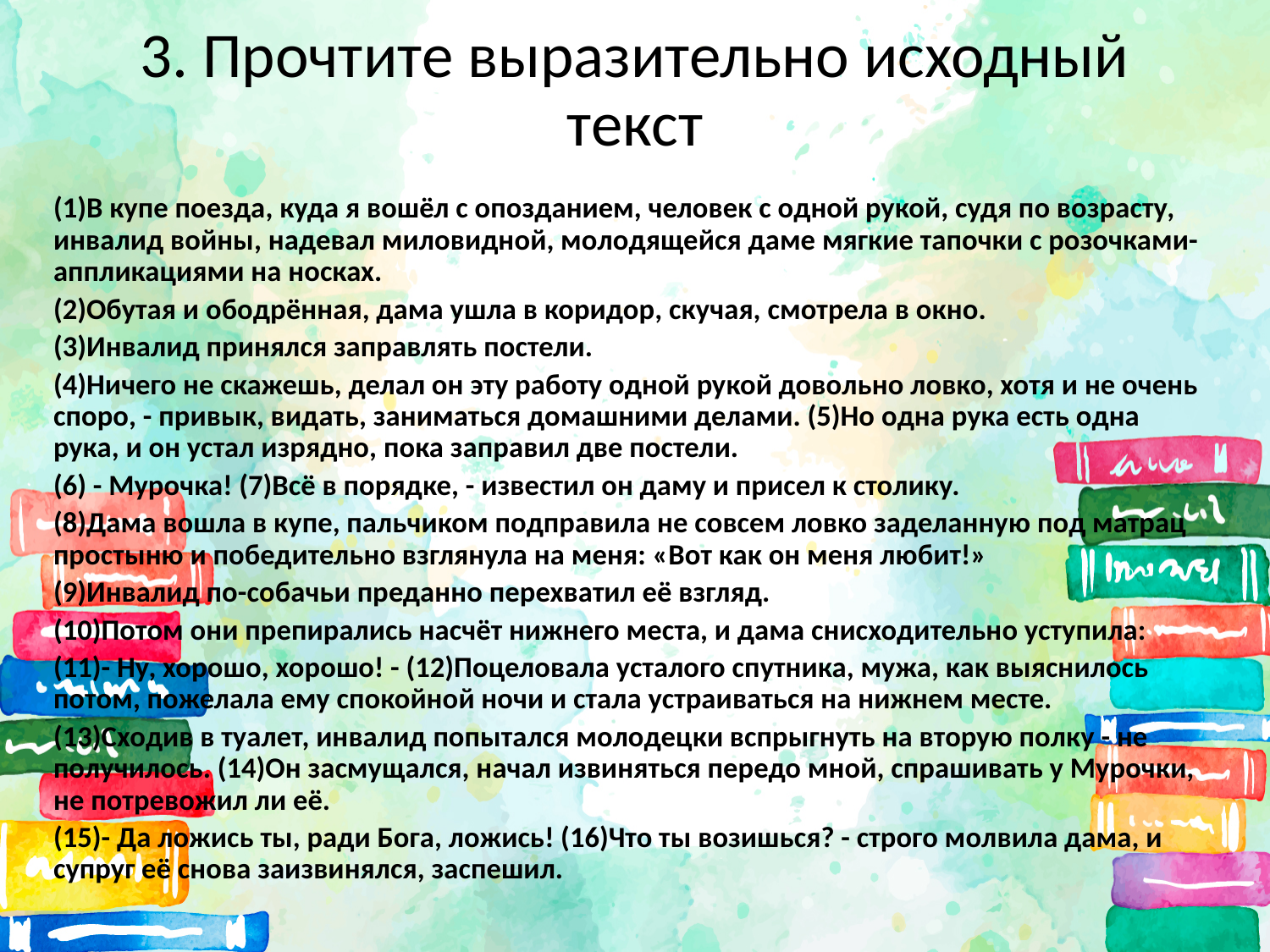

# 3. Прочтите выразительно исходный текст

(1)В купе поезда, куда я вошёл с опозданием, человек с одной рукой, судя по возрасту, инвалид войны, надевал миловидной, молодящейся даме мягкие тапочки с розочками-аппликациями на носках.
(2)Обутая и ободрённая, дама ушла в коридор, скучая, смотрела в окно.
(3)Инвалид принялся заправлять постели.
(4)Ничего не скажешь, делал он эту работу одной рукой довольно ловко, хотя и не очень споро, - привык, видать, заниматься домашними делами. (5)Но одна рука есть одна рука, и он устал изрядно, пока заправил две постели.
(6) - Мурочка! (7)Всё в порядке, - известил он даму и присел к столику.
(8)Дама вошла в купе, пальчиком подправила не совсем ловко заделанную под матрац простыню и победительно взглянула на меня: «Вот как он меня любит!»
(9)Инвалид по-собачьи преданно перехватил её взгляд.
(10)Потом они препирались насчёт нижнего места, и дама снисходительно уступила:
(11)- Ну, хорошо, хорошо! - (12)Поцеловала усталого спутника, мужа, как выяснилось потом, пожелала ему спокойной ночи и стала устраиваться на нижнем месте.
(13)Сходив в туалет, инвалид попытался молодецки вспрыгнуть на вторую полку - не получилось. (14)Он засмущался, начал извиняться передо мной, спрашивать у Мурочки, не потревожил ли её.
(15)- Да ложись ты, ради Бога, ложись! (16)Что ты возишься? - строго молвила дама, и супруг её снова заизвинялся, заспешил.